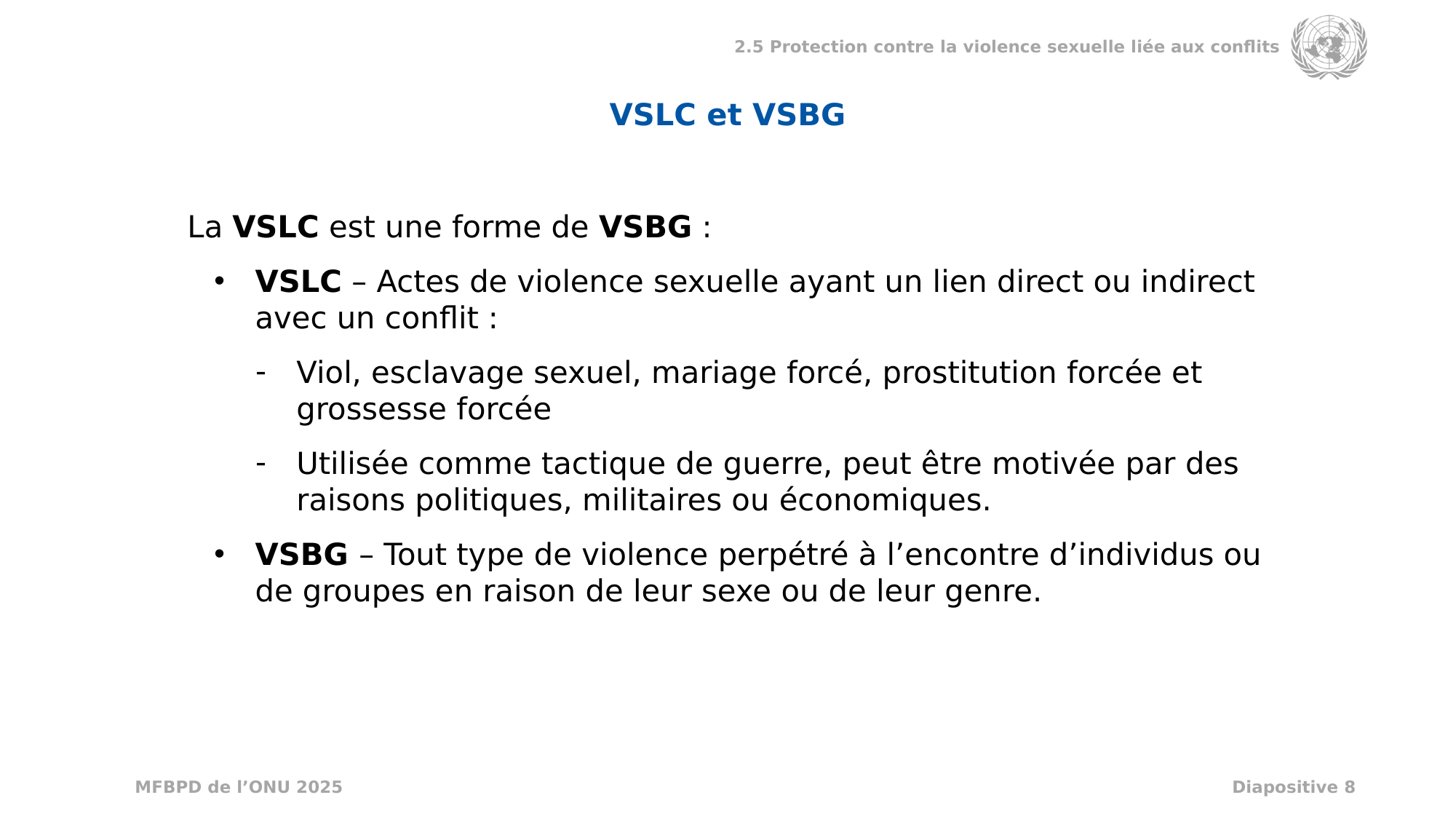

VSLC et VSBG
La VSLC est une forme de VSBG :
VSLC – Actes de violence sexuelle ayant un lien direct ou indirect avec un conflit :
Viol, esclavage sexuel, mariage forcé, prostitution forcée et grossesse forcée
Utilisée comme tactique de guerre, peut être motivée par des raisons politiques, militaires ou économiques.
VSBG – Tout type de violence perpétré à l’encontre d’individus ou de groupes en raison de leur sexe ou de leur genre.